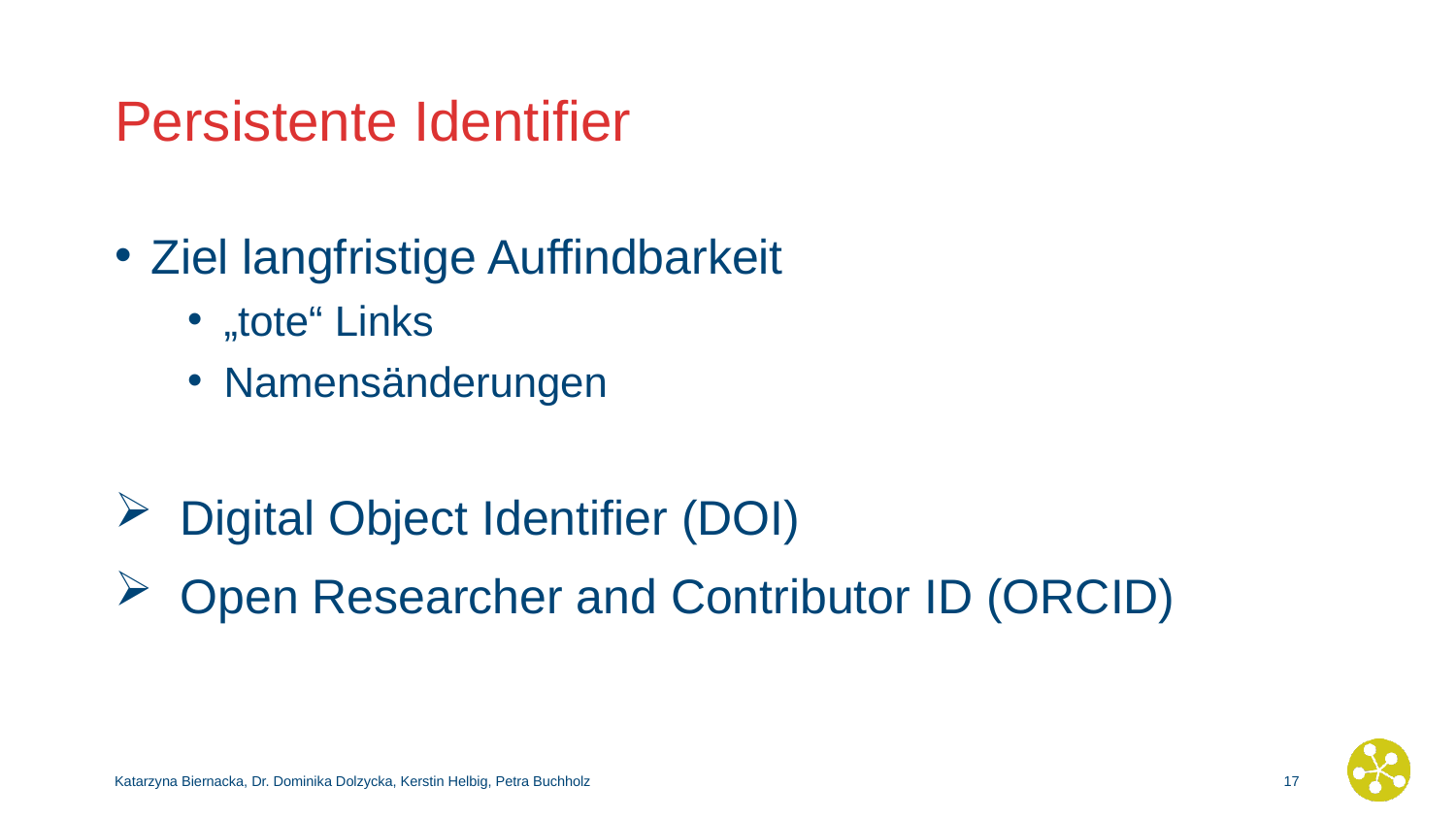

# Persistente Identifier
Ziel langfristige Auffindbarkeit
„tote“ Links
Namensänderungen

  Digital Object Identifier (DOI)
  Open Researcher and Contributor ID (ORCID)
Katarzyna Biernacka, Dr. Dominika Dolzycka, Kerstin Helbig, Petra Buchholz
17